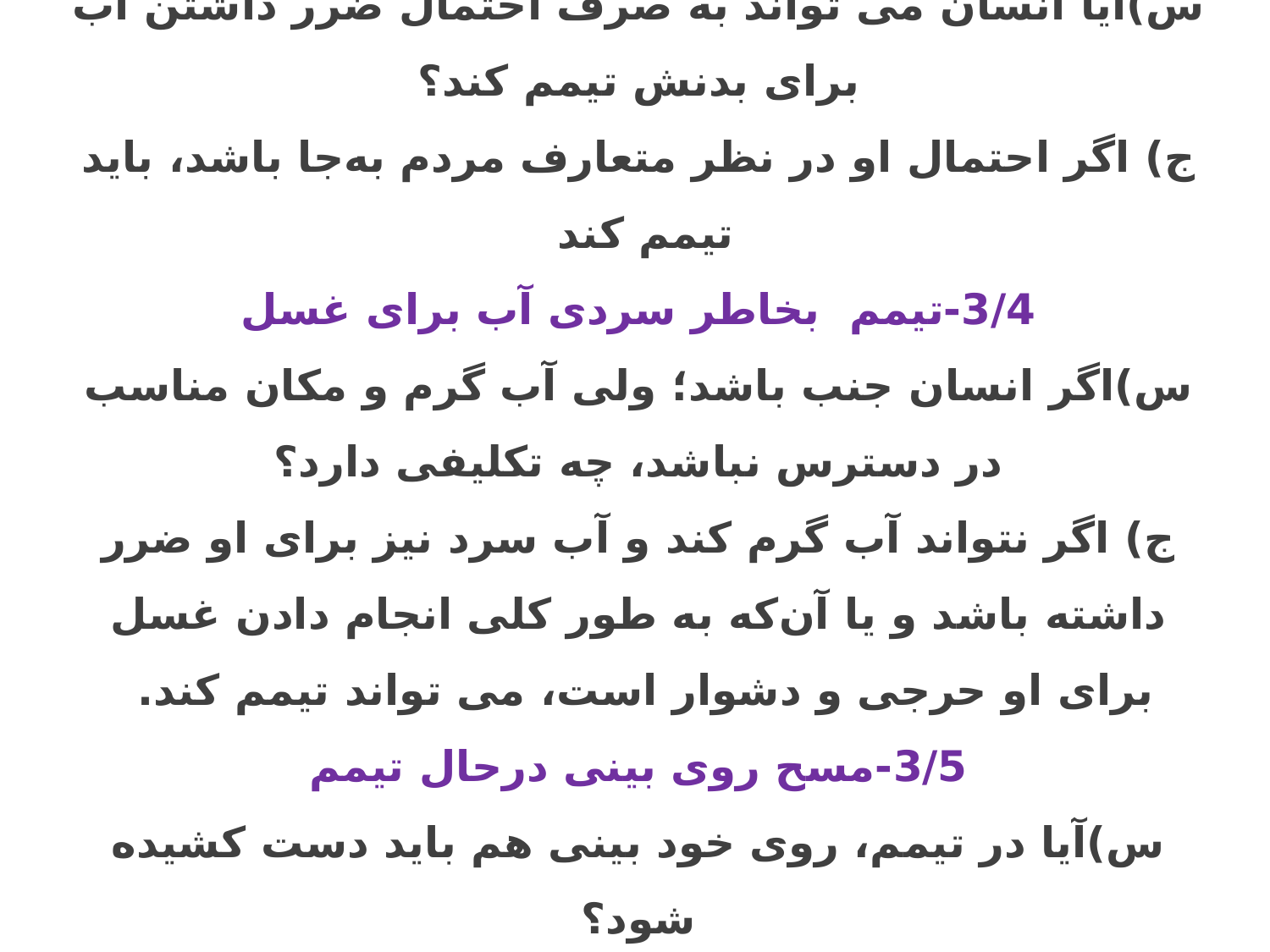

3/3- تیمم و احتمال ضرر
س)آیا انسان می تواند به صرف احتمال ضرر داشتن آب برای بدنش تیمم کند؟
ج) اگر احتمال او در نظر متعارف مردم به‌جا باشد، باید تیمم کند
3/4-تیمم  بخاطر سردی آب برای غسل
س)اگر انسان جنب باشد؛ ولی آب گرم و مکان مناسب در دسترس نباشد، چه تکلیفی دارد؟
ج) اگر نتواند آب گرم کند و آب سرد نیز برای او ضرر داشته باشد و یا آن‌که به طور کلی انجام دادن غسل برای او حرجی و دشوار است، می تواند تیمم کند.
3/5-مسح روی بینی درحال تیمم
س)آیا در تیمم، روی خود بینی هم باید دست کشیده شود؟
ج) خیر، مسح روی بینی لازم نیست.